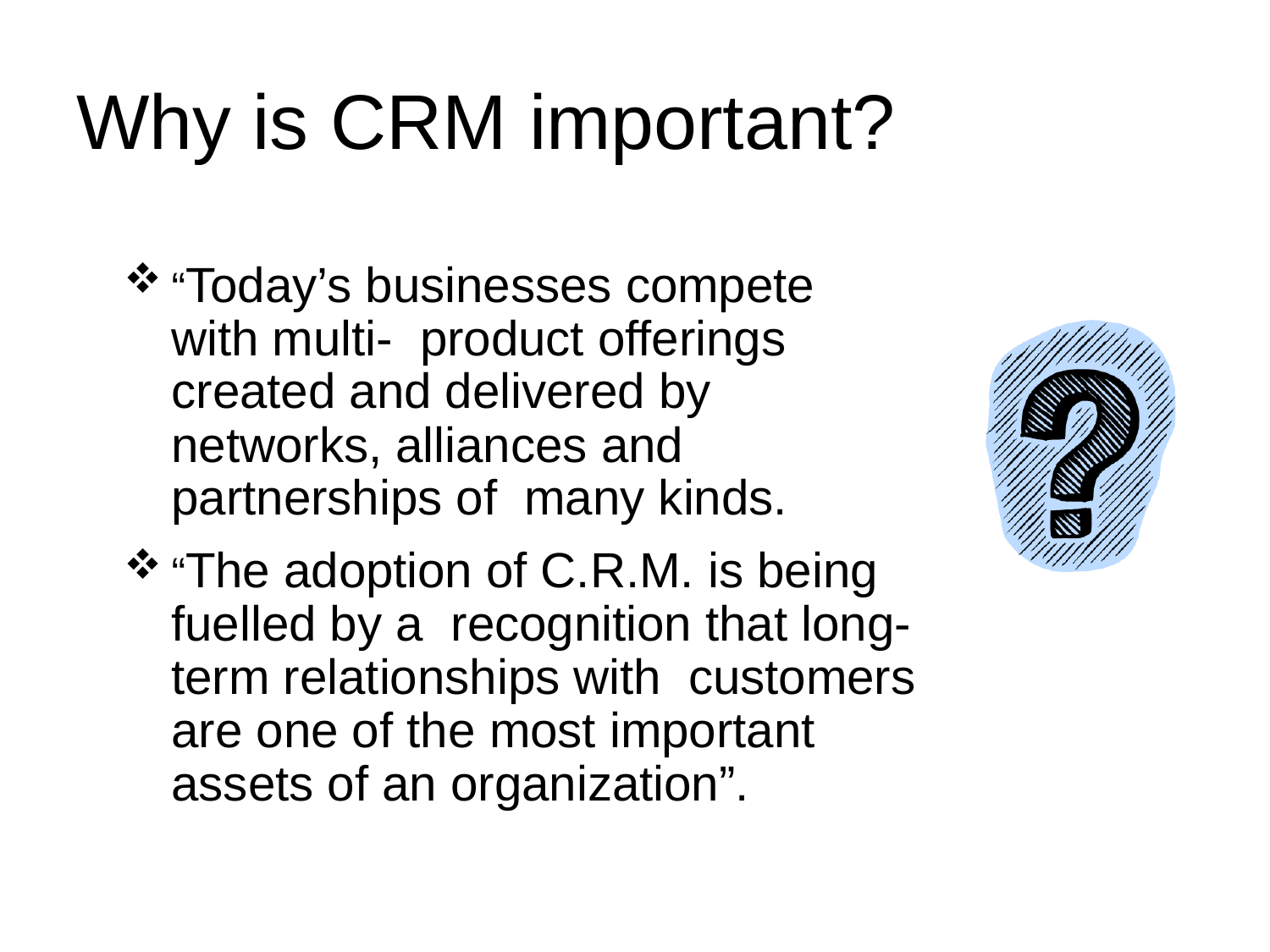

# Why is CRM important?
“Today’s businesses compete with multi-  product offerings created and delivered by  networks, alliances and partnerships of  many kinds.

“The adoption of C.R.M. is being fuelled by a  recognition that long-term relationships with  customers are one of the most important  assets of an organization”.